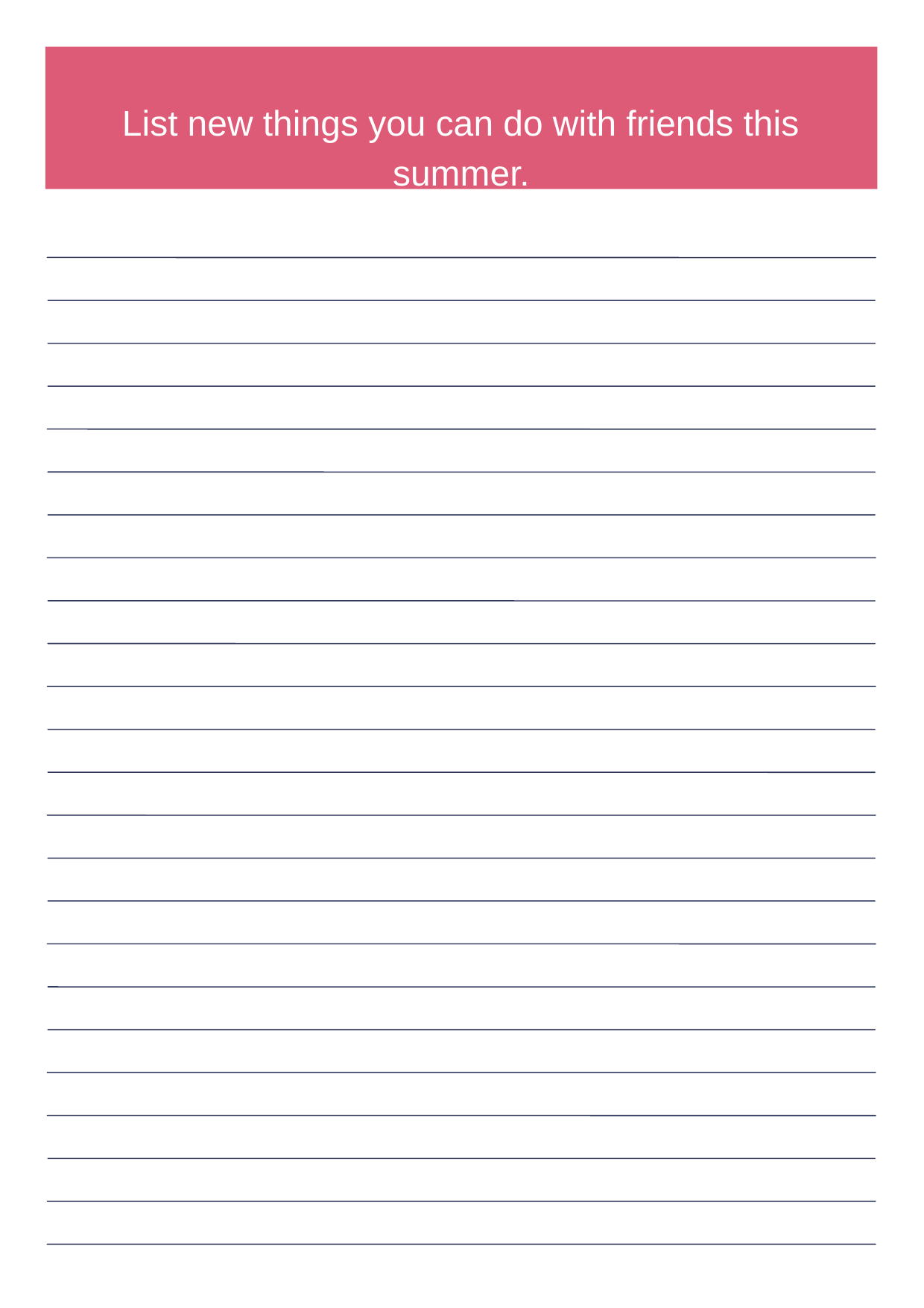

List new things you can do with friends this summer.